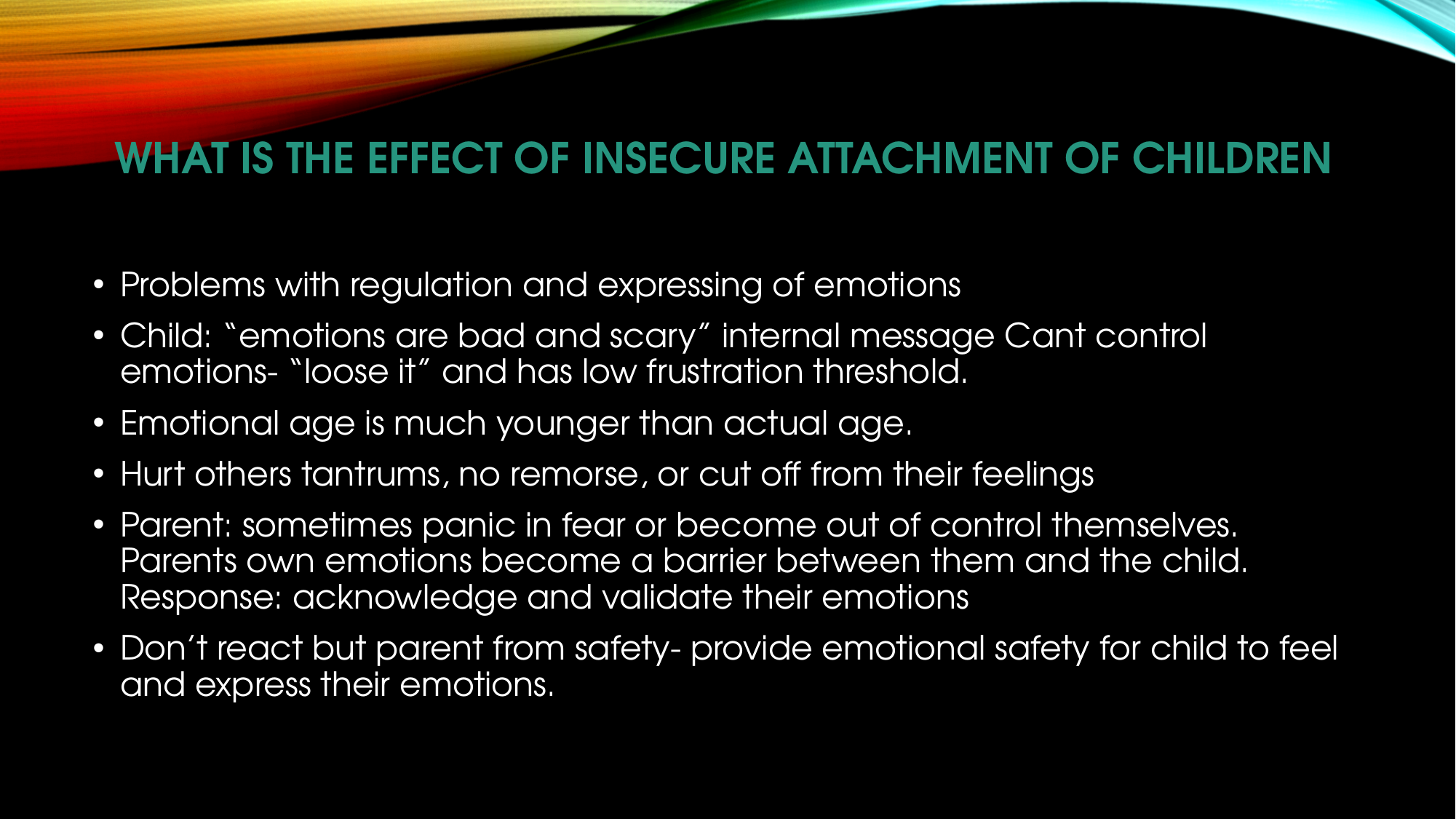

# What is the effect of insecure attachment of children
Problems with regulation and expressing of emotions
Child: “emotions are bad and scary” internal message Cant control emotions- “loose it” and has low frustration threshold.
Emotional age is much younger than actual age.
Hurt others tantrums, no remorse, or cut off from their feelings
Parent: sometimes panic in fear or become out of control themselves. Parents own emotions become a barrier between them and the child.  Response: acknowledge and validate their emotions
Don’t react but parent from safety- provide emotional safety for child to feel and express their emotions.